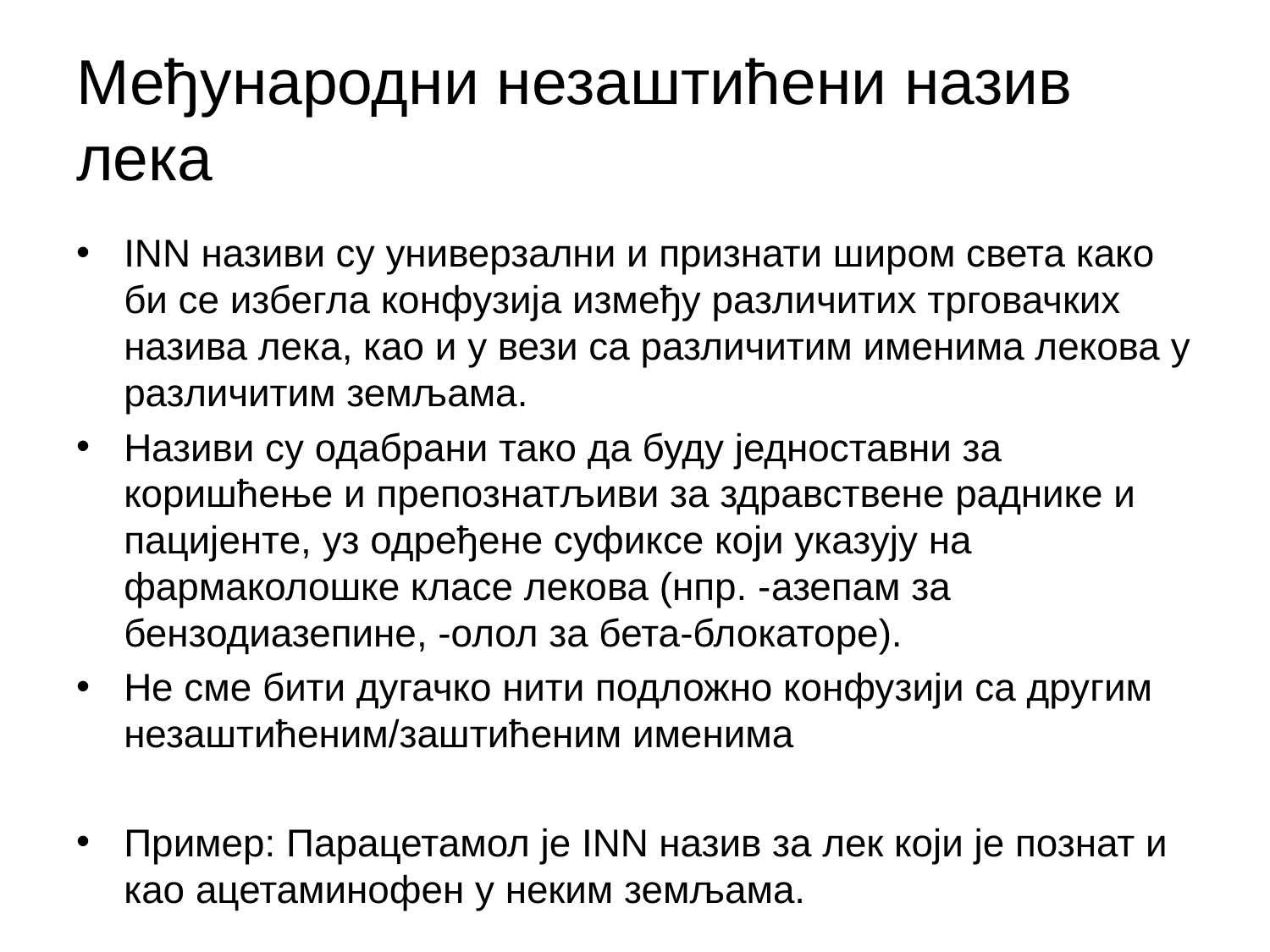

# Међународни незаштићени назив лека
INN називи су универзални и признати широм света како би се избегла конфузија између различитих трговачких назива лека, као и у вези са различитим именима лекова у различитим земљама.
Називи су одабрани тако да буду једноставни за коришћење и препознатљиви за здравствене раднике и пацијенте, уз одређене суфиксе који указују на фармаколошке класе лекова (нпр. -азепам за бензодиазепине, -олол за бета-блокаторе).
Не сме бити дугачко нити подложно конфузији са другим незаштићеним/заштићеним именима

Пример: Парацетамол је INN назив за лек који је познат и као ацетаминофен у неким земљама.